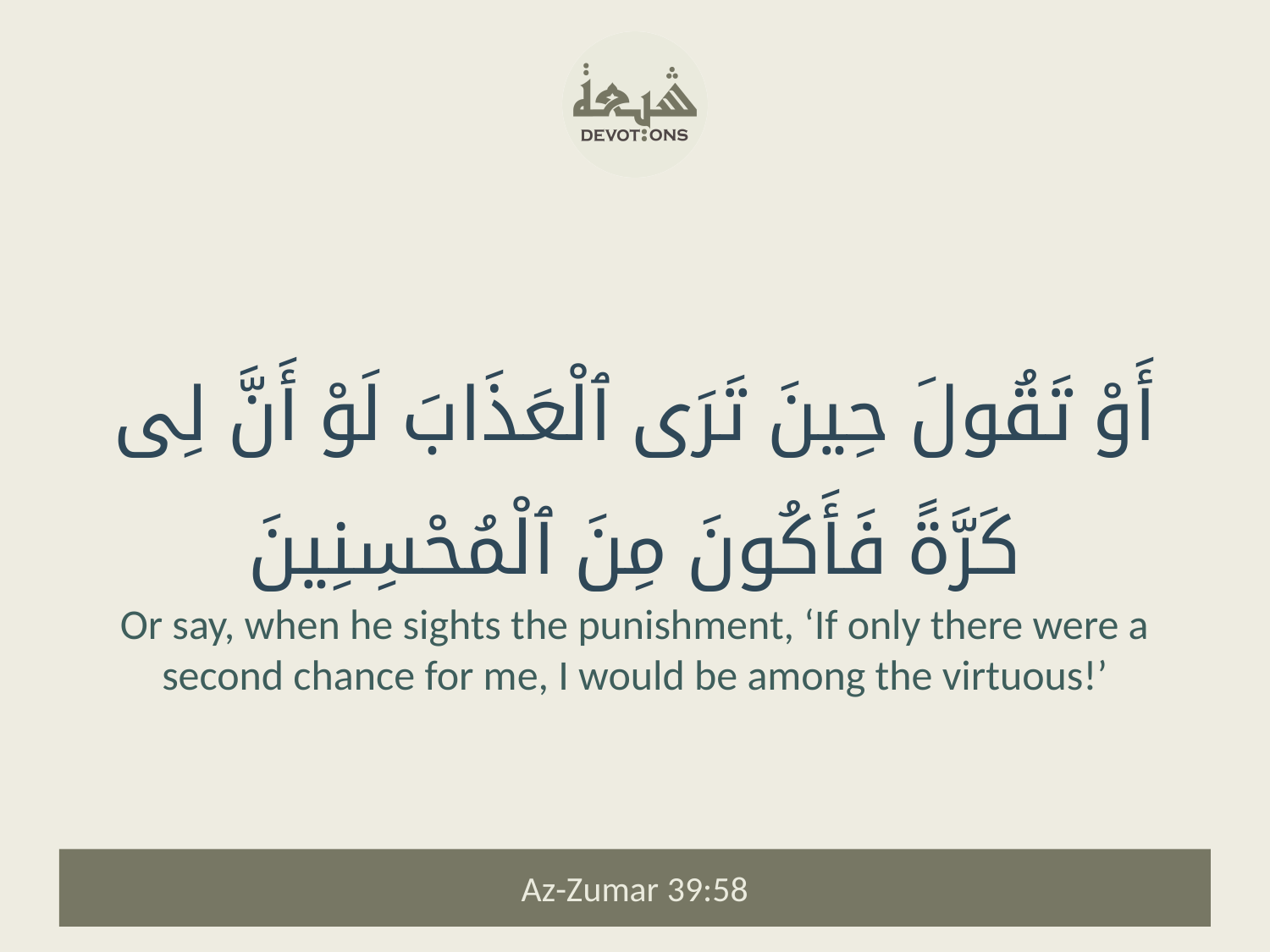

أَوْ تَقُولَ حِينَ تَرَى ٱلْعَذَابَ لَوْ أَنَّ لِى كَرَّةً فَأَكُونَ مِنَ ٱلْمُحْسِنِينَ
Or say, when he sights the punishment, ‘If only there were a second chance for me, I would be among the virtuous!’
Az-Zumar 39:58